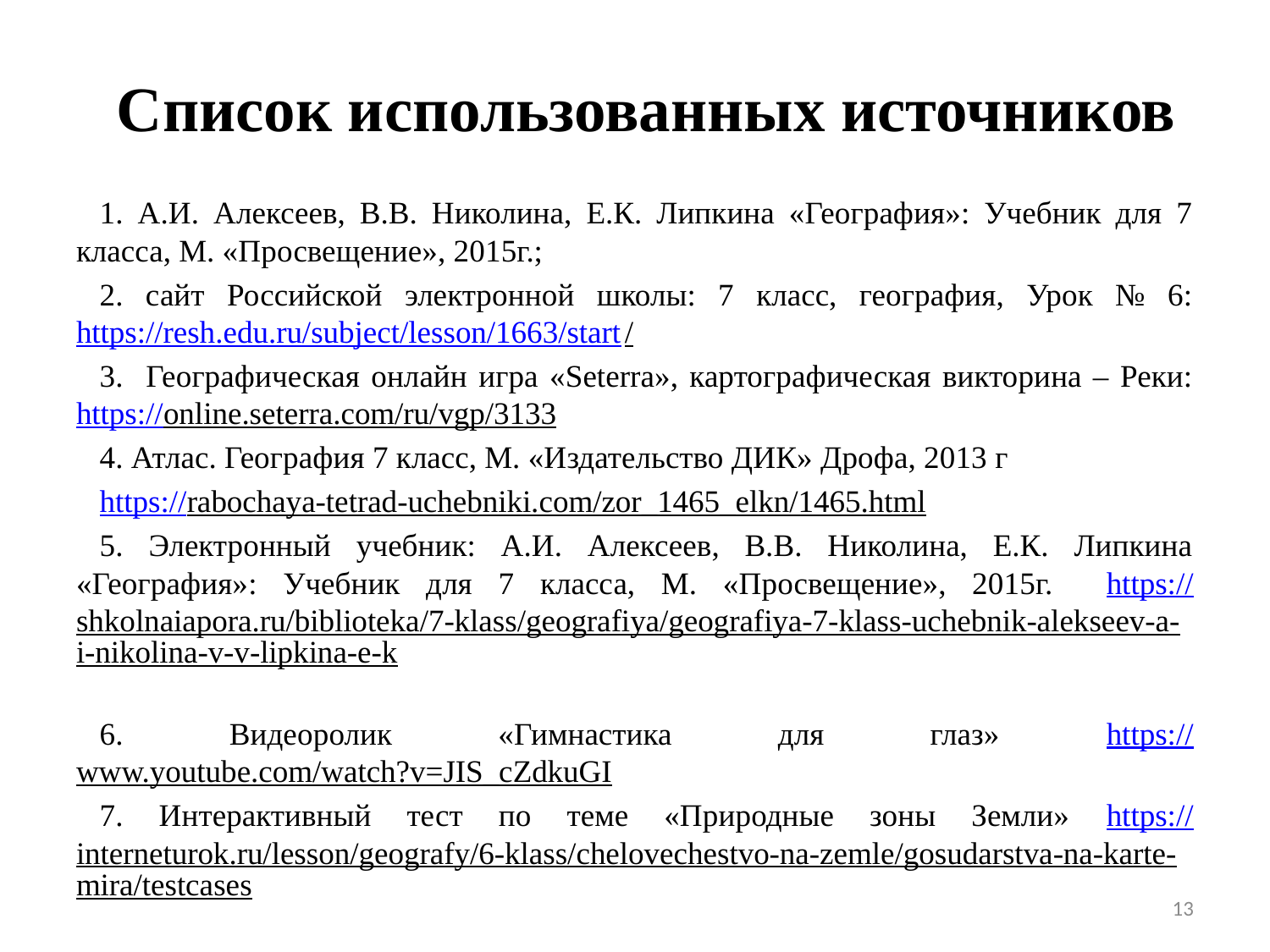

# Список использованных источников
1. А.И. Алексеев, В.В. Николина, Е.К. Липкина «География»: Учебник для 7 класса, М. «Просвещение», 2015г.;
2. сайт Российской электронной школы: 7 класс, география, Урок № 6: https://resh.edu.ru/subject/lesson/1663/start/
3.  Географическая онлайн игра «Seterra», картографическая викторина – Реки: https://online.seterra.com/ru/vgp/3133
4. Атлас. География 7 класс, М. «Издательство ДИК» Дрофа, 2013 г
https://rabochaya-tetrad-uchebniki.com/zor_1465_elkn/1465.html
5. Электронный учебник: А.И. Алексеев, В.В. Николина, Е.К. Липкина «География»: Учебник для 7 класса, М. «Просвещение», 2015г.  https://shkolnaiapora.ru/biblioteka/7-klass/geografiya/geografiya-7-klass-uchebnik-alekseev-a-i-nikolina-v-v-lipkina-e-k
6. Видеоролик «Гимнастика для глаз» https://www.youtube.com/watch?v=JIS_cZdkuGI
7. Интерактивный тест по теме «Природные зоны Земли» https://interneturok.ru/lesson/geografy/6-klass/chelovechestvo-na-zemle/gosudarstva-na-karte-mira/testcases
13